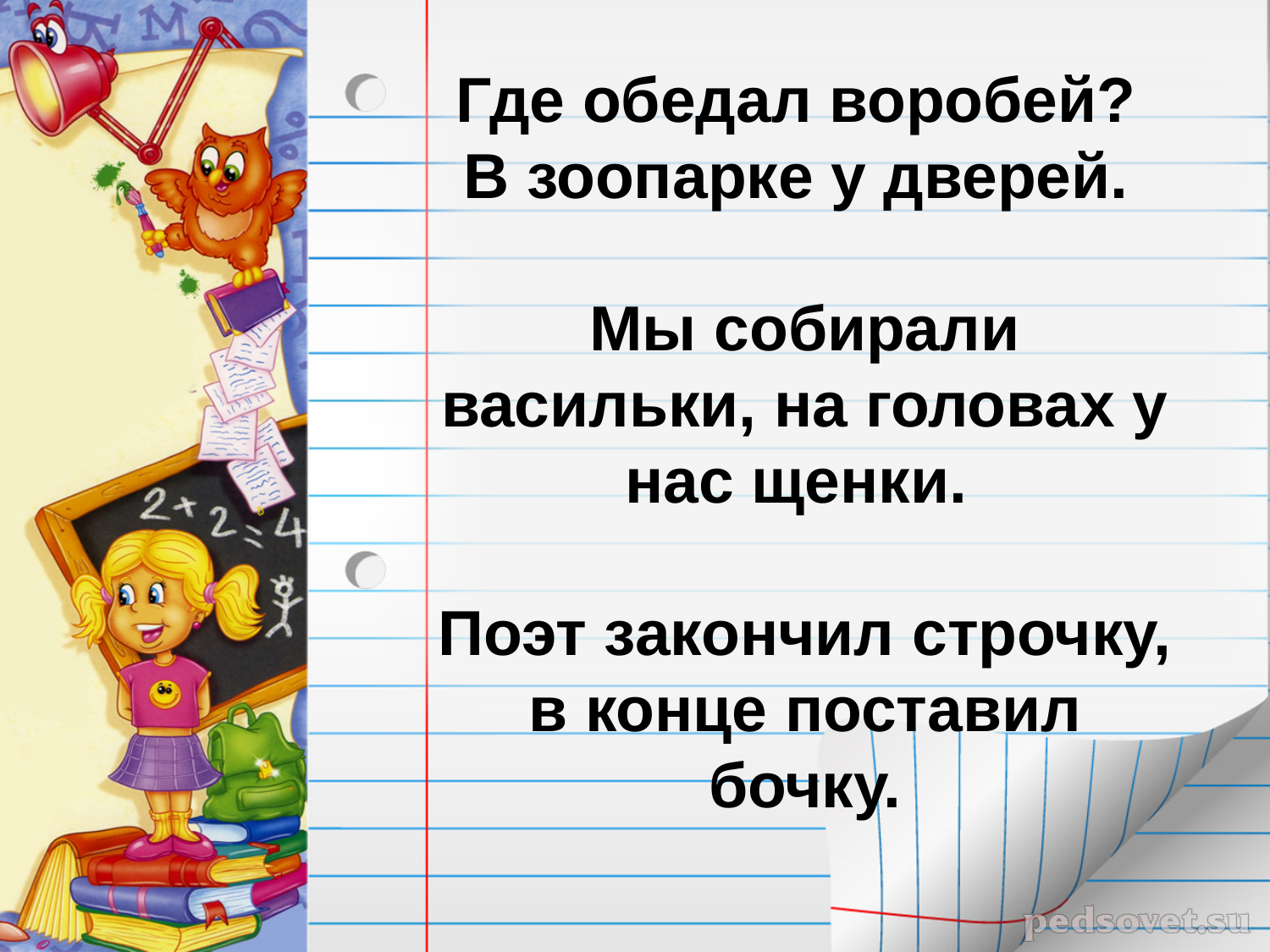

# Где обедал воробей? В зоопарке у дверей. Мы собирали васильки, на головах у нас щенки. Поэт закончил строчку, в конце поставил бочку.